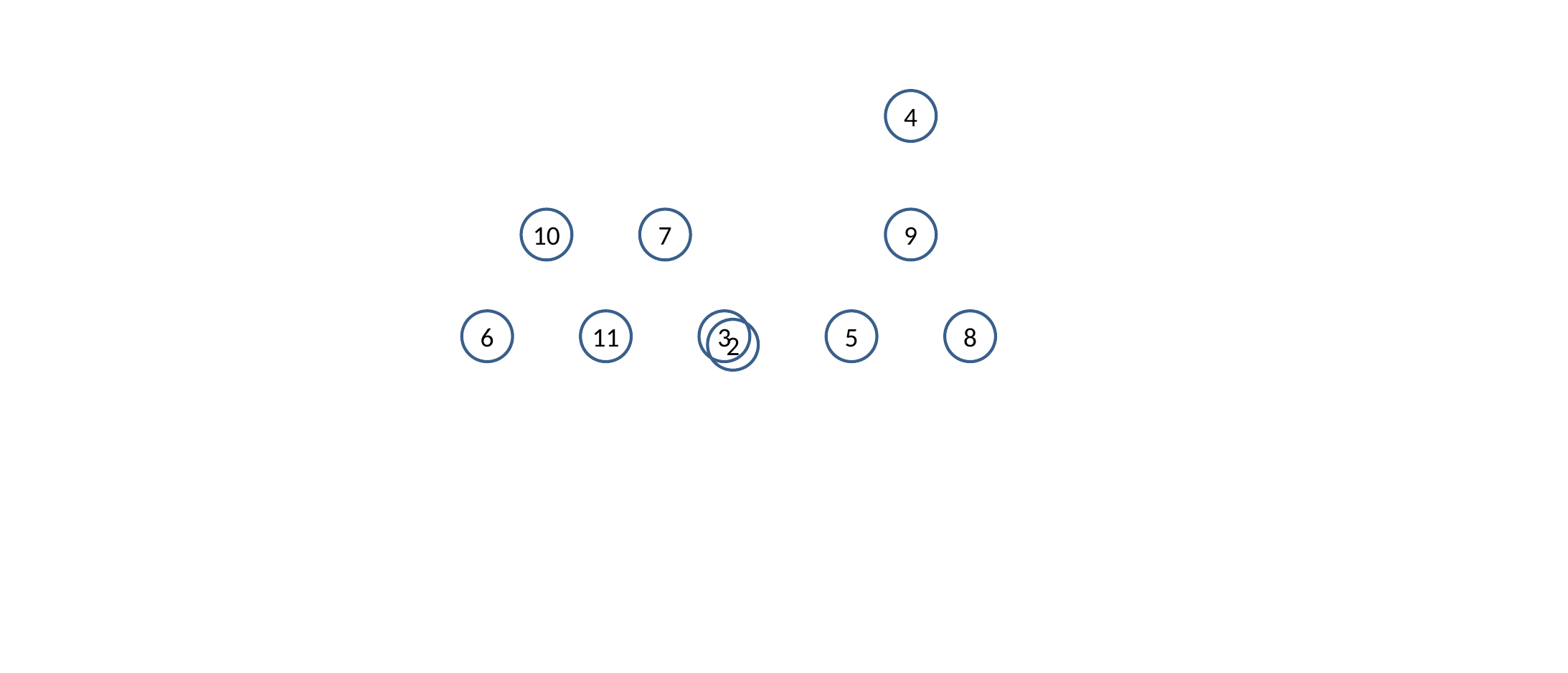

4
10
7
9
6
11
3
5
8
2